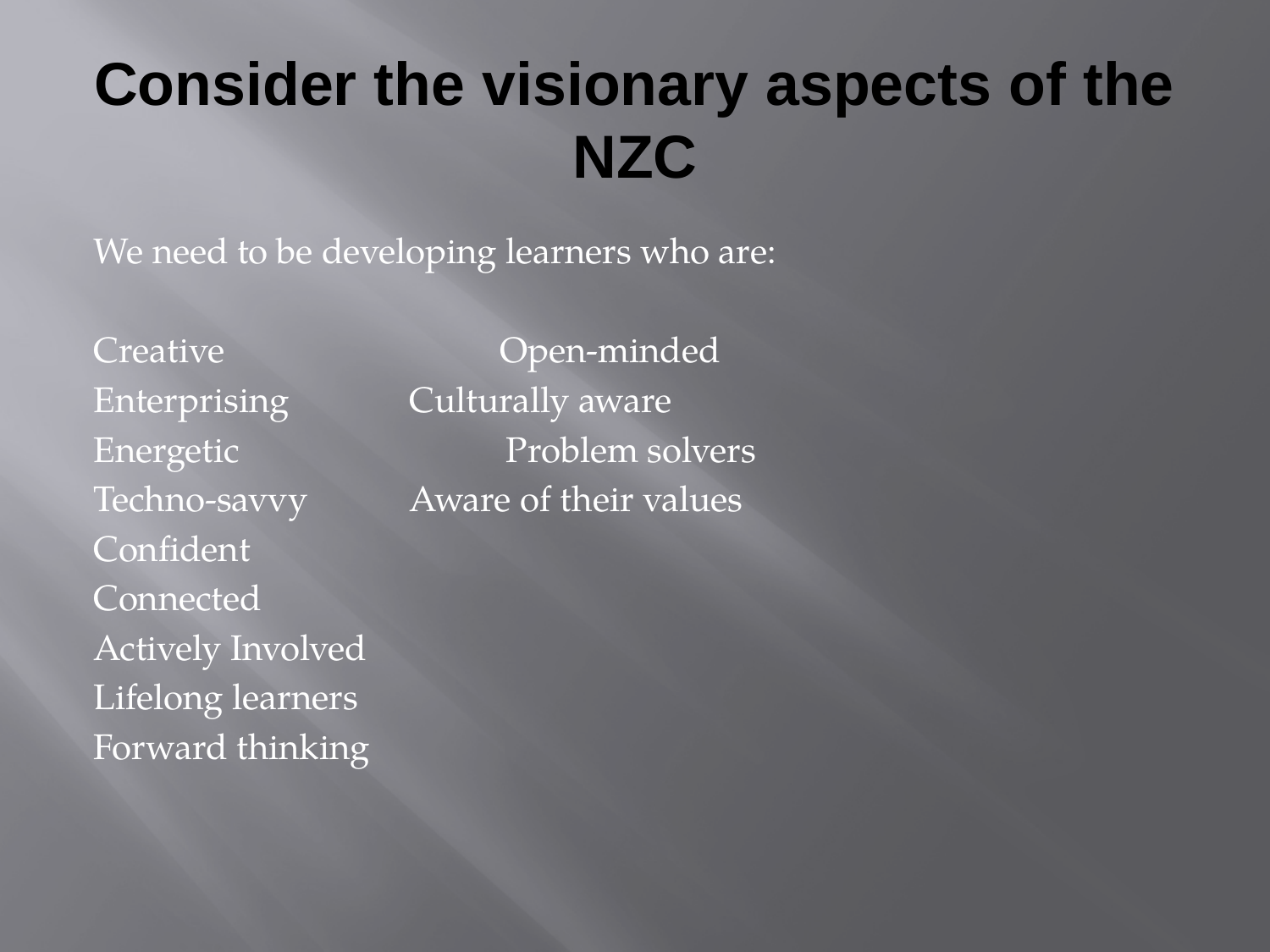

# Consider the visionary aspects of the NZC
We need to be developing learners who are:

Creative                               Open-minded
Enterprising		         Culturally aware
Energetic                              Problem solvers
Techno-savvy	         Aware of their values
Confident
Connected
Actively Involved
Lifelong learners
Forward thinking